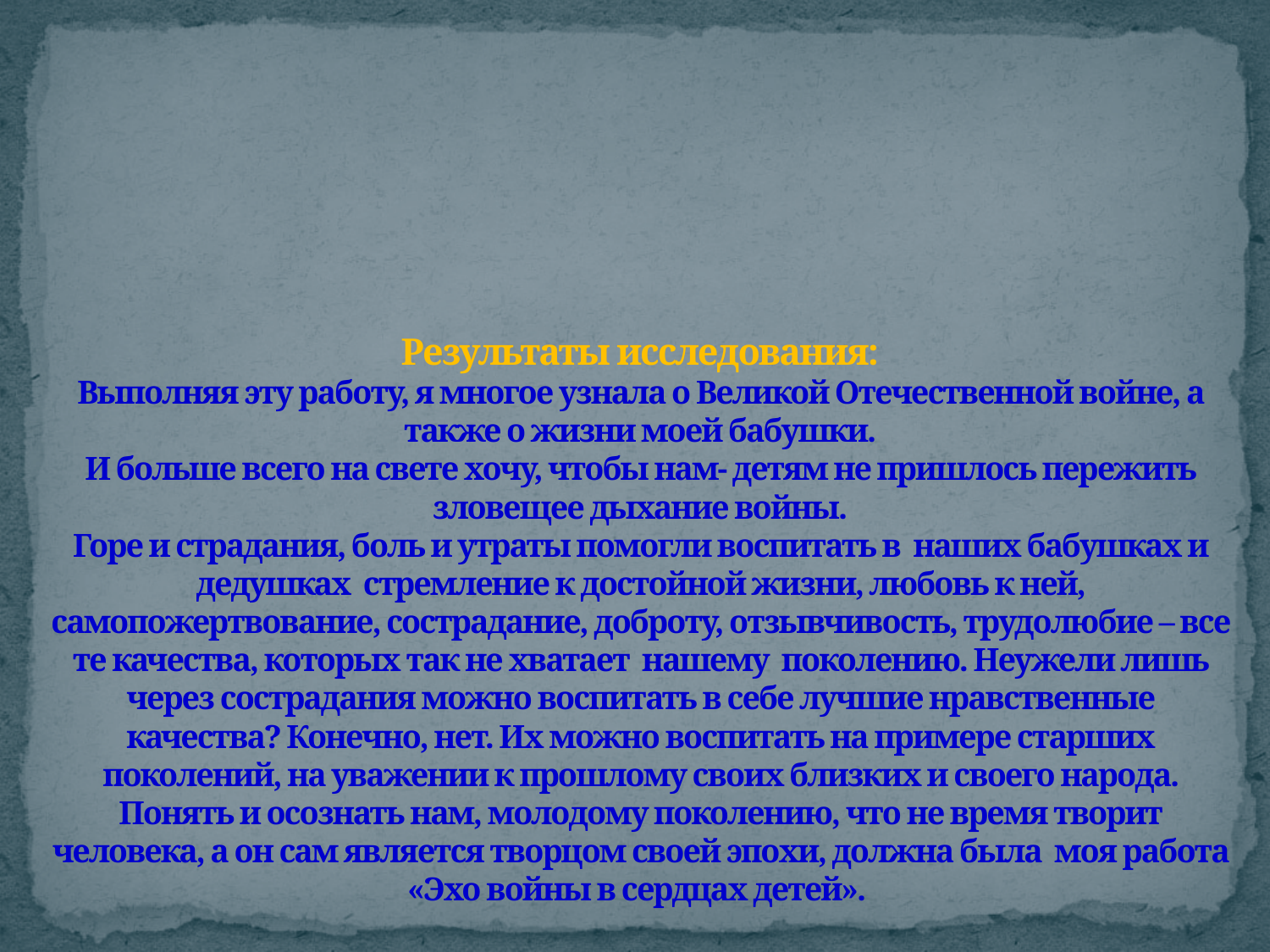

# Результаты исследования: Выполняя эту работу, я многое узнала о Великой Отечественной войне, а также о жизни моей бабушки. И больше всего на свете хочу, чтобы нам- детям не пришлось пережить зловещее дыхание войны. Горе и страдания, боль и утраты помогли воспитать в  наших бабушках и дедушках  стремление к достойной жизни, любовь к ней, самопожертвование, сострадание, доброту, отзывчивость, трудолюбие – все те качества, которых так не хватает  нашему  поколению. Неужели лишь через сострадания можно воспитать в себе лучшие нравственные качества? Конечно, нет. Их можно воспитать на примере старших поколений, на уважении к прошлому своих близких и своего народа. Понять и осознать нам, молодому поколению, что не время творит человека, а он сам является творцом своей эпохи, должна была  моя работа «Эхо войны в сердцах детей».